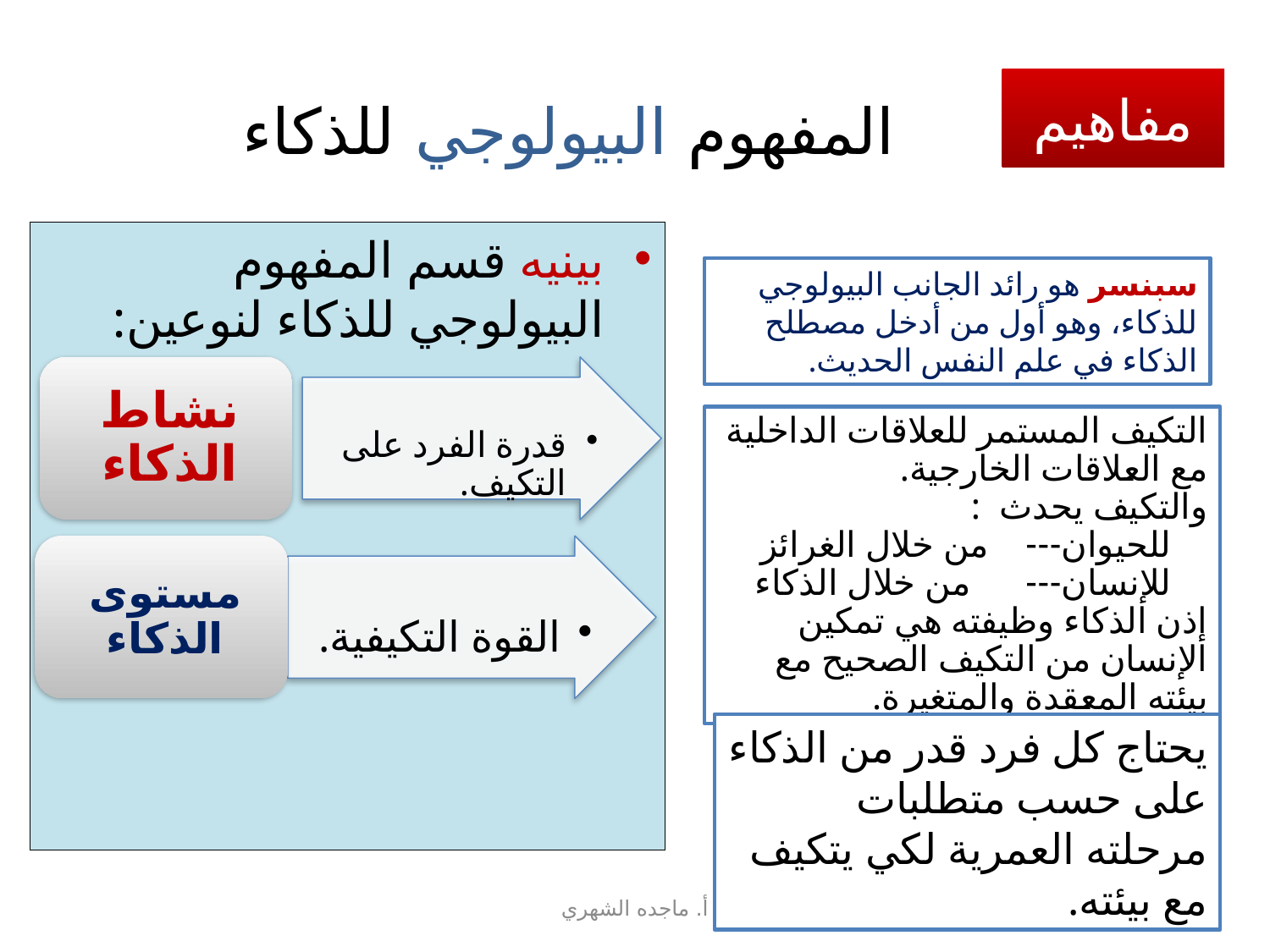

مفاهيم
# المفهوم البيولوجي للذكاء
بينيه قسم المفهوم البيولوجي للذكاء لنوعين:

سبنسر هو رائد الجانب البيولوجي للذكاء، وهو أول من أدخل مصطلح الذكاء في علم النفس الحديث.

قدرة الفرد على التكيف.
نشاط الذكاء

القوة التكيفية.
مستوى الذكاء
التكيف المستمر للعلاقات الداخلية مع العلاقات الخارجية.
والتكيف يحدث  :
    للحيوان---    من خلال الغرائز
    للإنسان---      من خلال الذكاء
إذن الذكاء وظيفته هي تمكين الإنسان من التكيف الصحيح مع بيئته المعقدة والمتغيرة.
يحتاج كل فرد قدر من الذكاء على حسب متطلبات مرحلته العمرية لكي يتكيف مع بيئته.
أ. ماجده الشهري